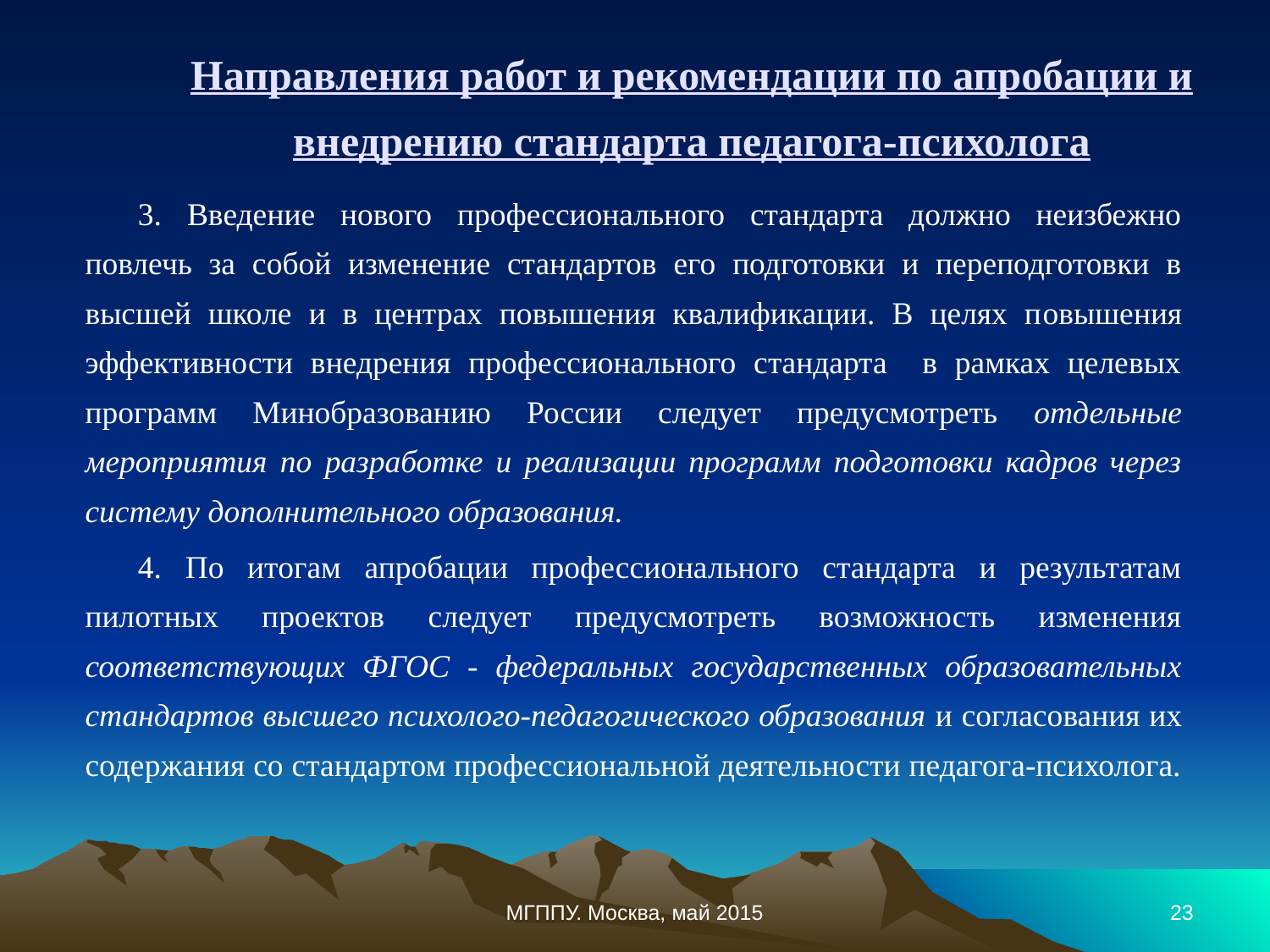

Направления работ и рекомендации по апробации и внедрению стандарта педагога-психолога
3. Введение нового профессионального стандарта должно неизбежно повлечь за собой изменение стандартов его подготовки и переподготовки в высшей школе и в центрах повышения квалификации. В целях повышения эффективности внедрения профессионального стандарта  в рамках целевых программ Минобразованию России следует предусмотреть отдельные мероприятия по разработке и реализации программ подготовки кадров через систему дополнительного образования.
4. По итогам апробации профессионального стандарта и результатам пилотных проектов следует предусмотреть возможность изменения соответствующих ФГОС - федеральных государственных образовательных стандартов высшего психолого-педагогического образования и согласования их содержания со стандартом профессиональной деятельности педагога-психолога.

МГППУ. Москва, май 2015
23